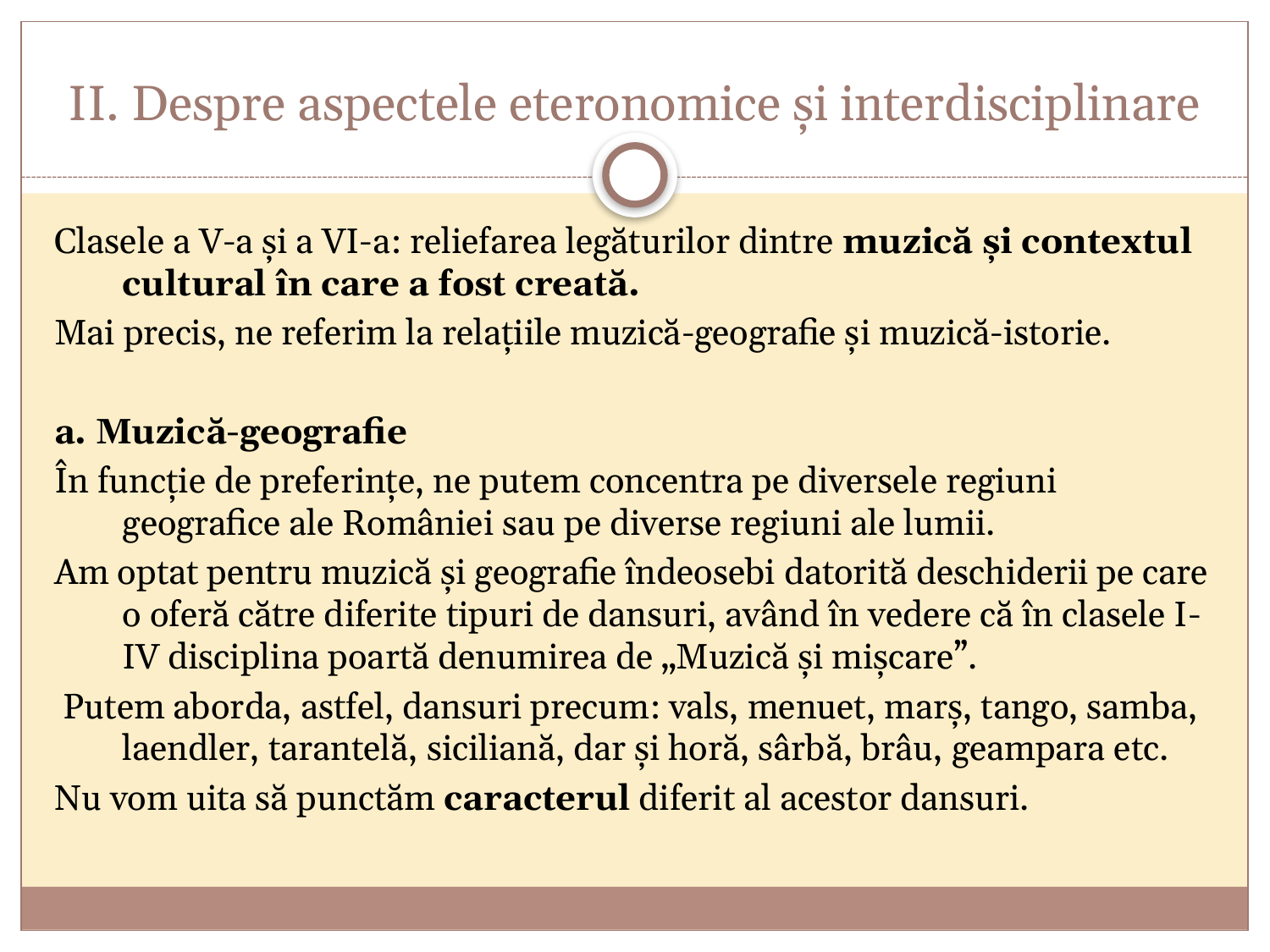

# II. Despre aspectele eteronomice și interdisciplinare
Clasele a V-a și a VI-a: reliefarea legăturilor dintre muzică și contextul cultural în care a fost creată.
Mai precis, ne referim la relațiile muzică-geografie și muzică-istorie.

a. Muzică-geografie
În funcție de preferințe, ne putem concentra pe diversele regiuni geografice ale României sau pe diverse regiuni ale lumii.
Am optat pentru muzică și geografie îndeosebi datorită deschiderii pe care o oferă către diferite tipuri de dansuri, având în vedere că în clasele I-IV disciplina poartă denumirea de „Muzică și mișcare”.
 Putem aborda, astfel, dansuri precum: vals, menuet, marș, tango, samba, laendler, tarantelă, siciliană, dar și horă, sârbă, brâu, geampara etc.
Nu vom uita să punctăm caracterul diferit al acestor dansuri.